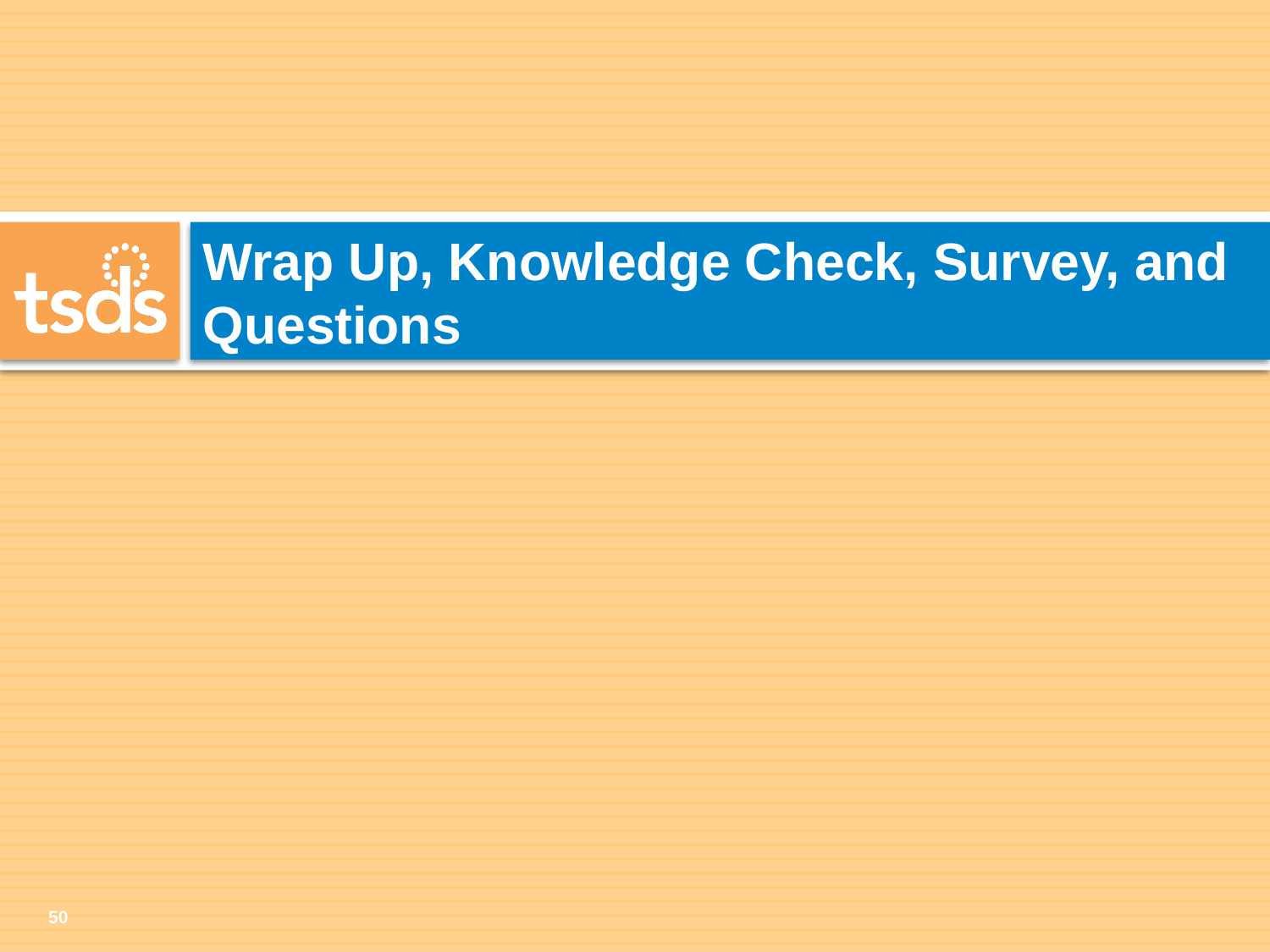

# Wrap Up, Knowledge Check, Survey, and Questions
50